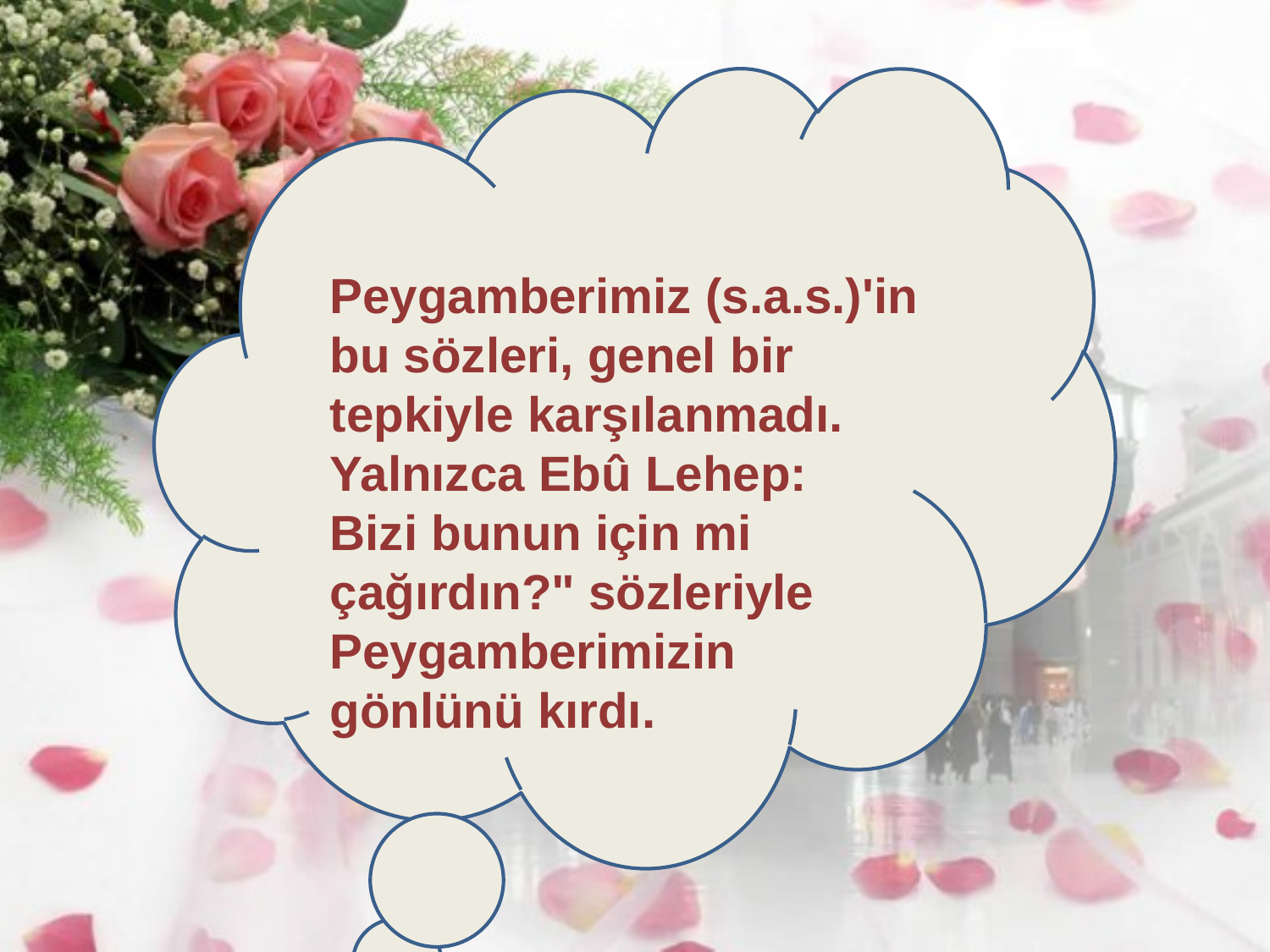

Peygamberimiz (s.a.s.)'in bu sözleri, genel bir tepkiyle karşılanmadı. Yalnızca Ebû Lehep:
Bizi bunun için mi çağırdın?" sözleriyle Peygamberimizin gönlünü kırdı.